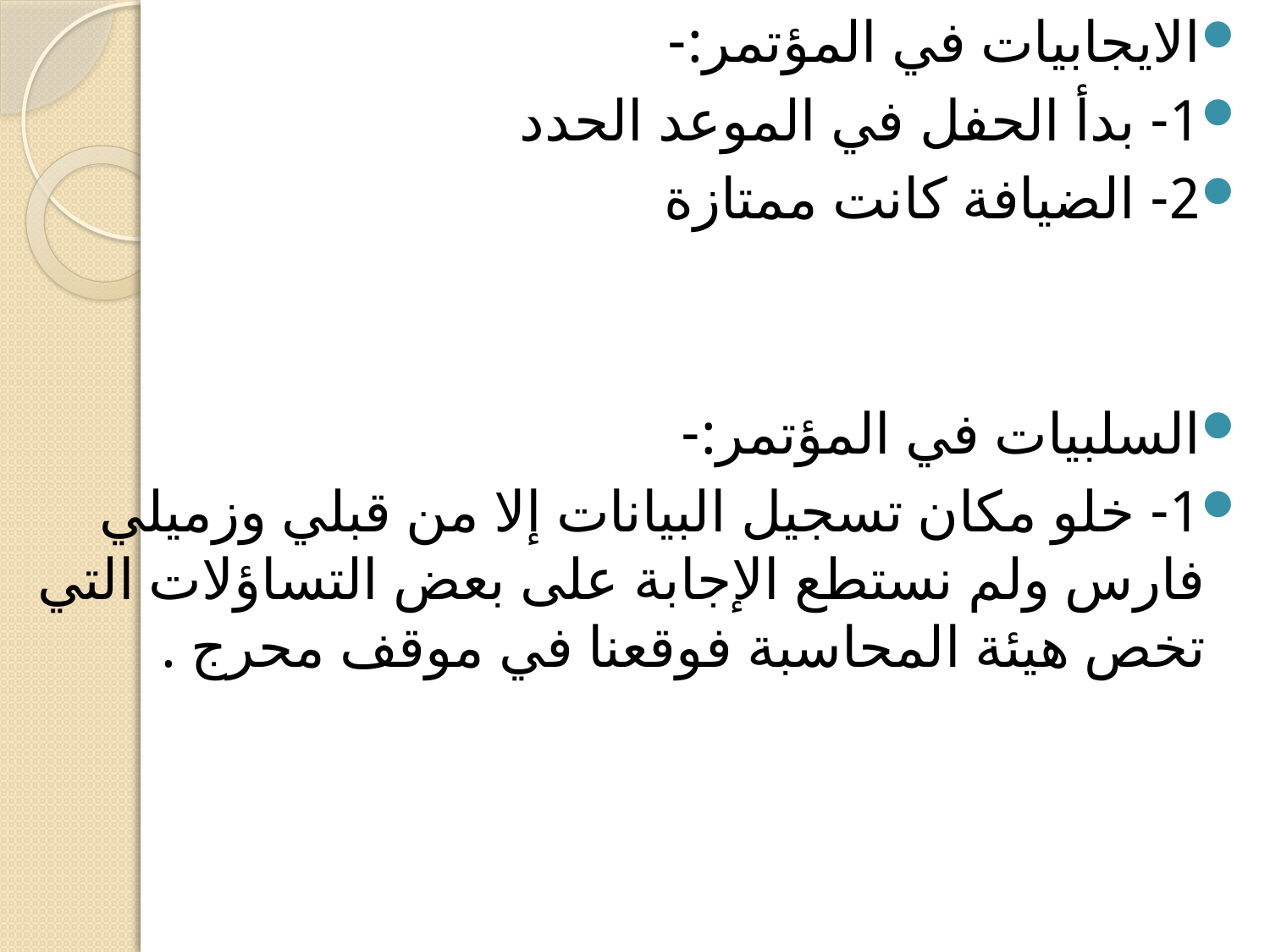

الايجابيات في المؤتمر:-
1- بدأ الحفل في الموعد الحدد
2- الضيافة كانت ممتازة

السلبيات في المؤتمر:-
1- خلو مكان تسجيل البيانات إلا من قبلي وزميلي فارس ولم نستطع الإجابة على بعض التساؤلات التي تخص هيئة المحاسبة فوقعنا في موقف محرج .